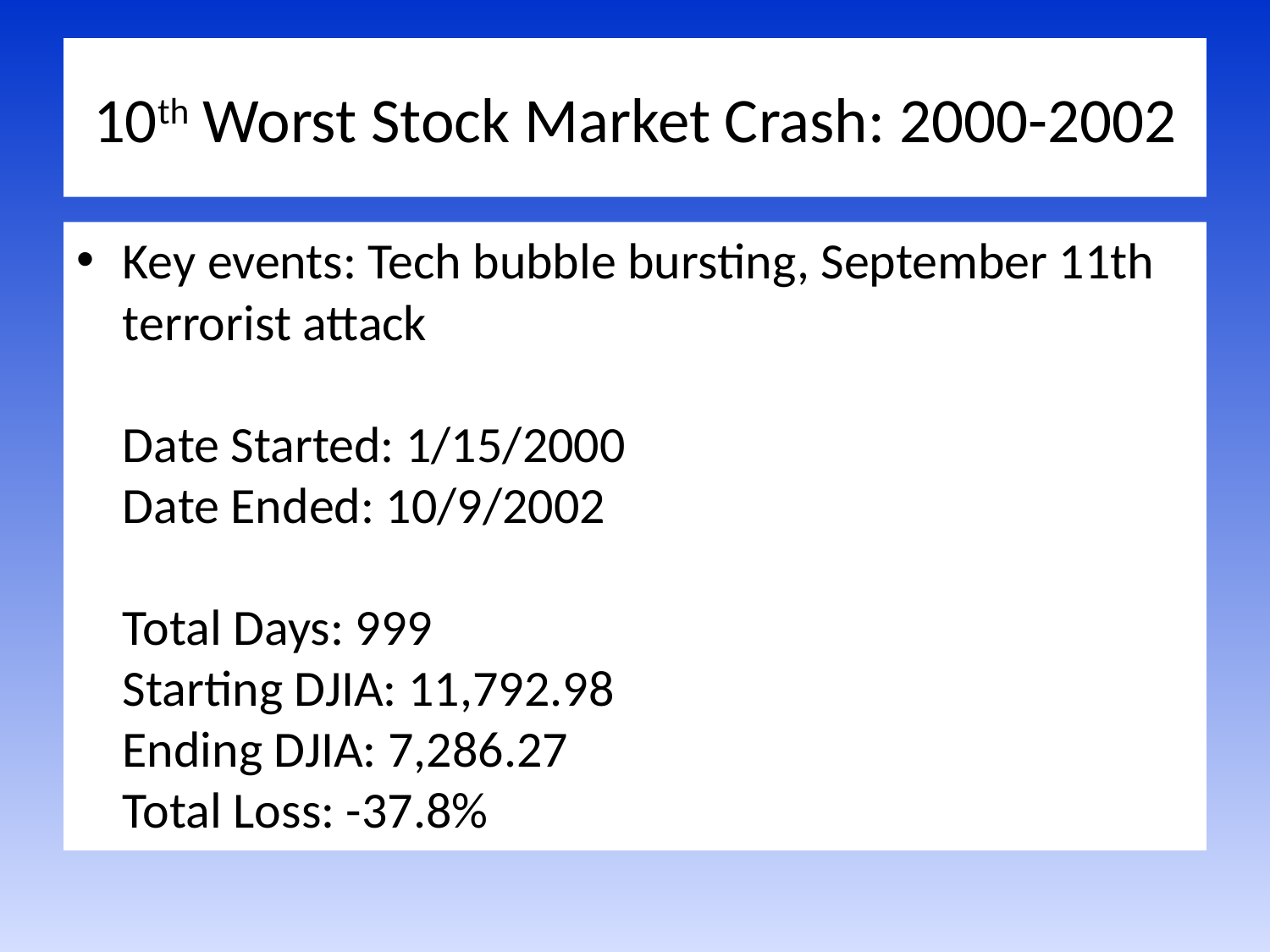

# 10th Worst Stock Market Crash: 2000-2002
Key events: Tech bubble bursting, September 11th terrorist attack
Date Started: 1/15/2000
Date Ended: 10/9/2002
Total Days: 999
Starting DJIA: 11,792.98
Ending DJIA: 7,286.27
Total Loss: -37.8%